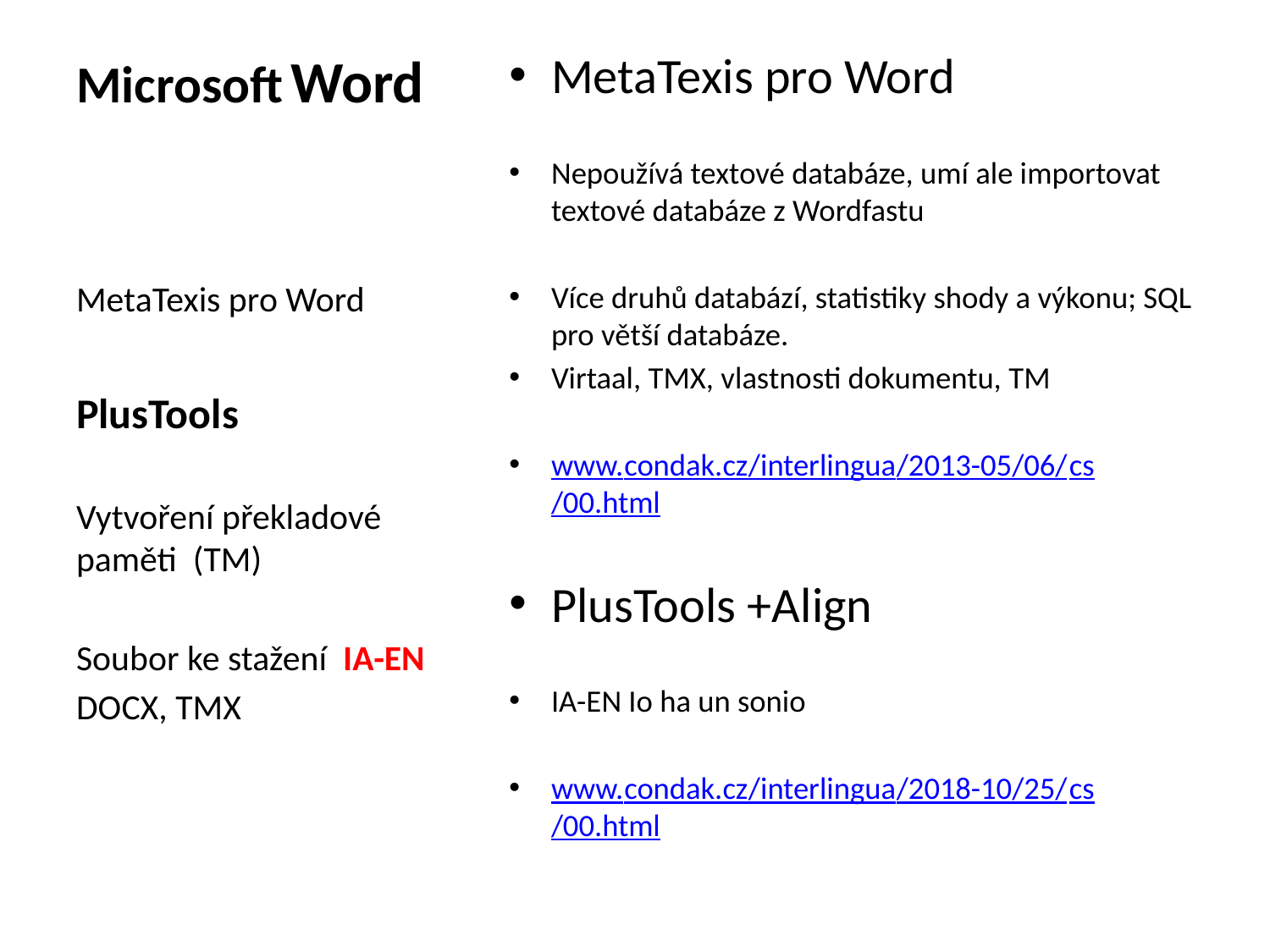

# Microsoft Word
MetaTexis pro Word

Nepoužívá textové databáze, umí ale importovat textové databáze z Wordfastu

Více druhů databází, statistiky shody a výkonu; SQL pro větší databáze.
Virtaal, TMX, vlastnosti dokumentu, TM

www.condak.cz/interlingua/2013-05/06/cs/00.html

PlusTools +Align

IA-EN Io ha un sonio

www.condak.cz/interlingua/2018-10/25/cs/00.html

MetaTexis pro Word
PlusTools

Vytvoření překladové paměti  (TM)

Soubor ke stažení  IA-EN
DOCX, TMX